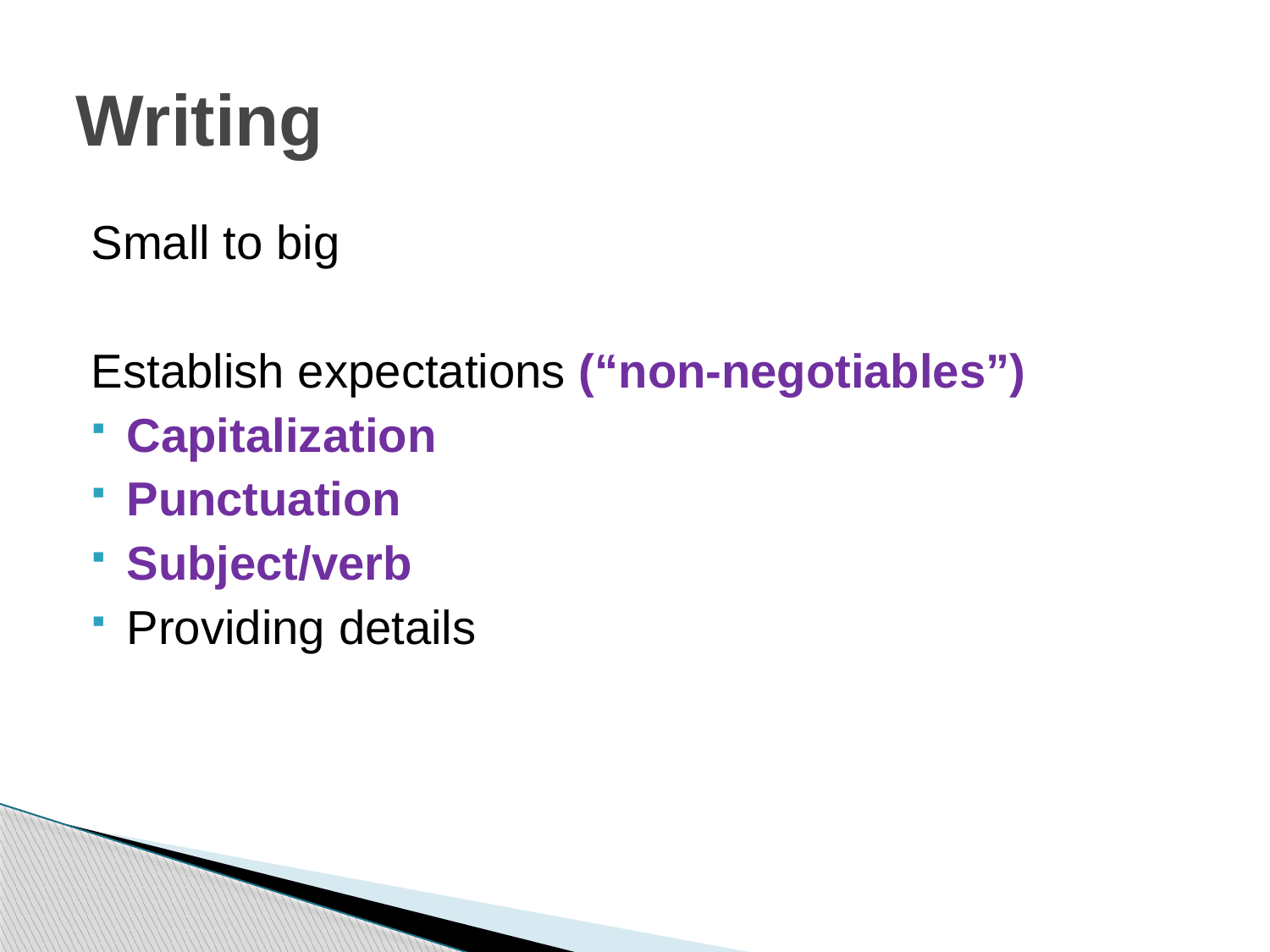

# Writing
Small to big

Establish expectations (“non-negotiables”)
Capitalization
Punctuation
Subject/verb
Providing details